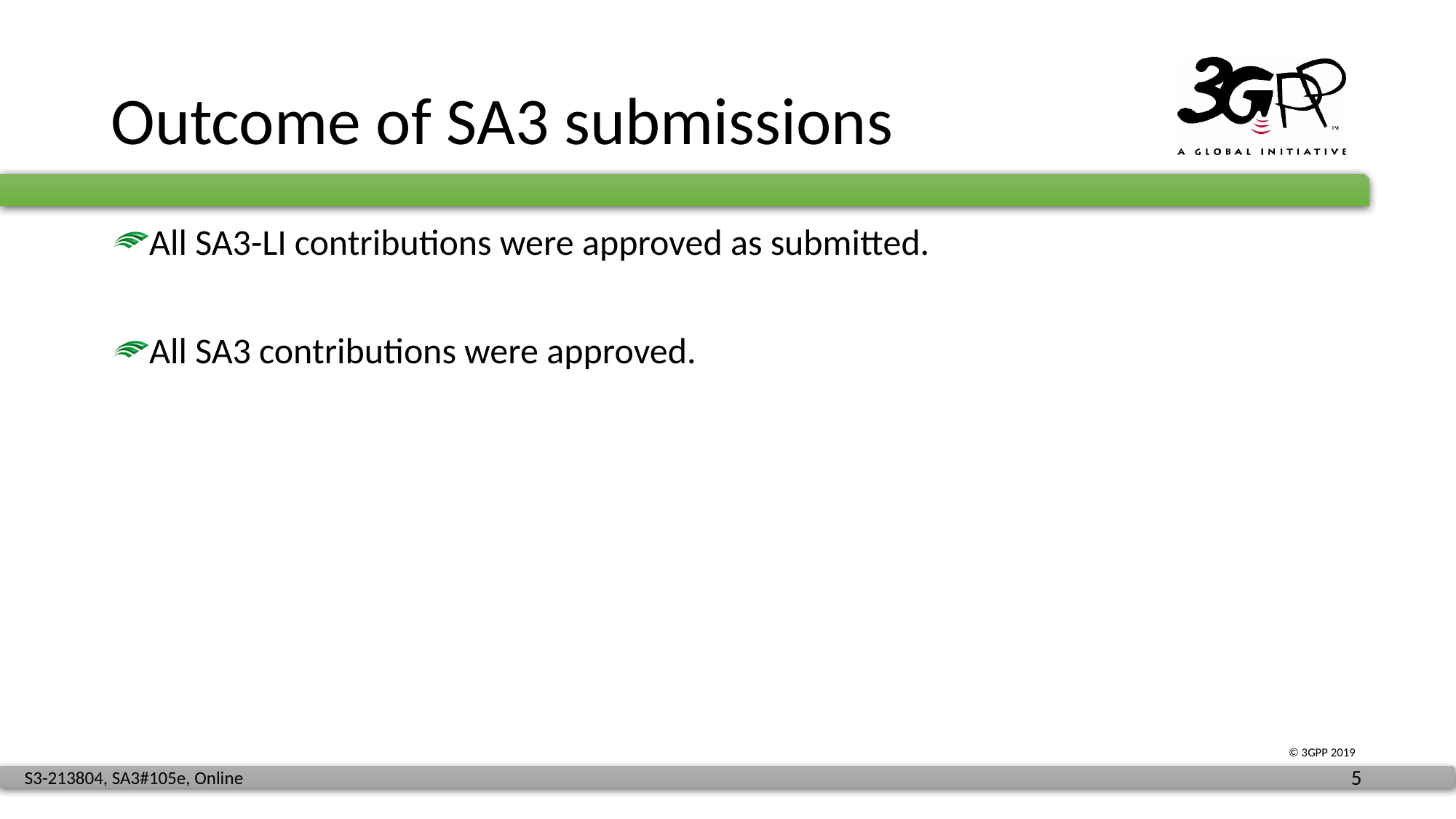

# Outcome of SA3 submissions
All SA3-LI contributions were approved as submitted.

All SA3 contributions were approved.